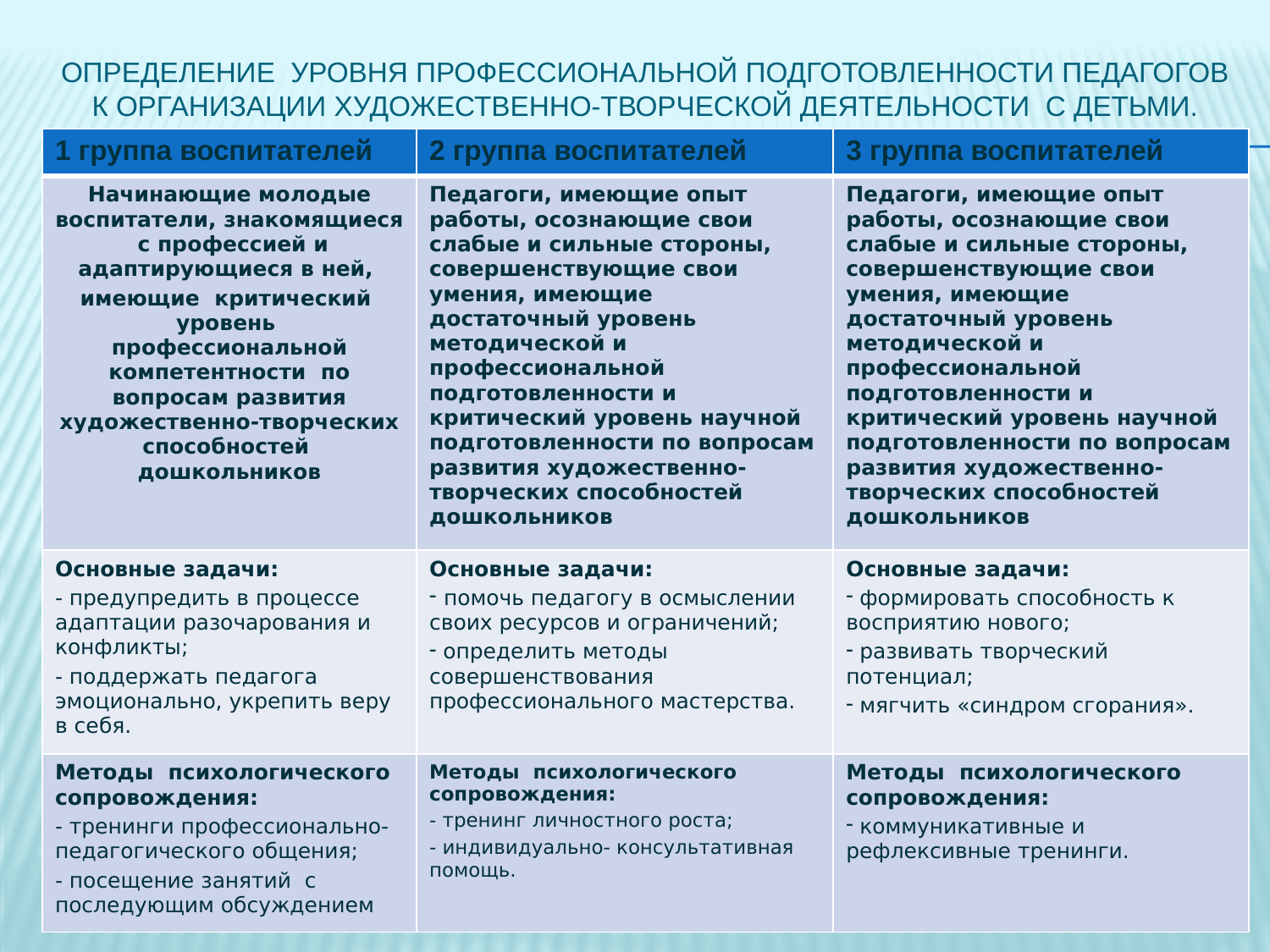

# Определение  уровня профессиональной подготовленности педагогов к организации художественно-творческой деятельности  с детьми.
| 1 группа воспитателей | 2 группа воспитателей | 3 группа воспитателей |
| --- | --- | --- |
| Начинающие молодые воспитатели, знакомящиеся с профессией и адаптирующиеся в ней, имеющие критический уровень профессиональной компетентности по вопросам развития художественно-творческих способностей дошкольников | Педагоги, имеющие опыт работы, осознающие свои слабые и сильные стороны, совершенствующие свои умения, имеющие достаточный уровень методической и профессиональной подготовленности и критический уровень научной подготовленности по вопросам развития художественно-творческих способностей дошкольников | Педагоги, имеющие опыт работы, осознающие свои слабые и сильные стороны, совершенствующие свои умения, имеющие достаточный уровень методической и профессиональной подготовленности и критический уровень научной подготовленности по вопросам развития художественно-творческих способностей дошкольников |
| Основные задачи: - предупредить в процессе адаптации разочарования и конфликты; - поддержать педагога эмоционально, укрепить веру в себя. | Основные задачи: помочь педагогу в осмыслении своих ресурсов и ограничений; определить методы совершенствования профессионального мастерства. | Основные задачи: формировать способность к восприятию нового; развивать творческий потенциал; мягчить «синдром сгорания». |
| Методы психологического сопровождения: - тренинги профессионально- педагогического общения; - посещение занятий с последующим обсуждением | Методы психологического сопровождения: - тренинг личностного роста; - индивидуально- консультативная помощь. | Методы психологического сопровождения: коммуникативные и рефлексивные тренинги. |